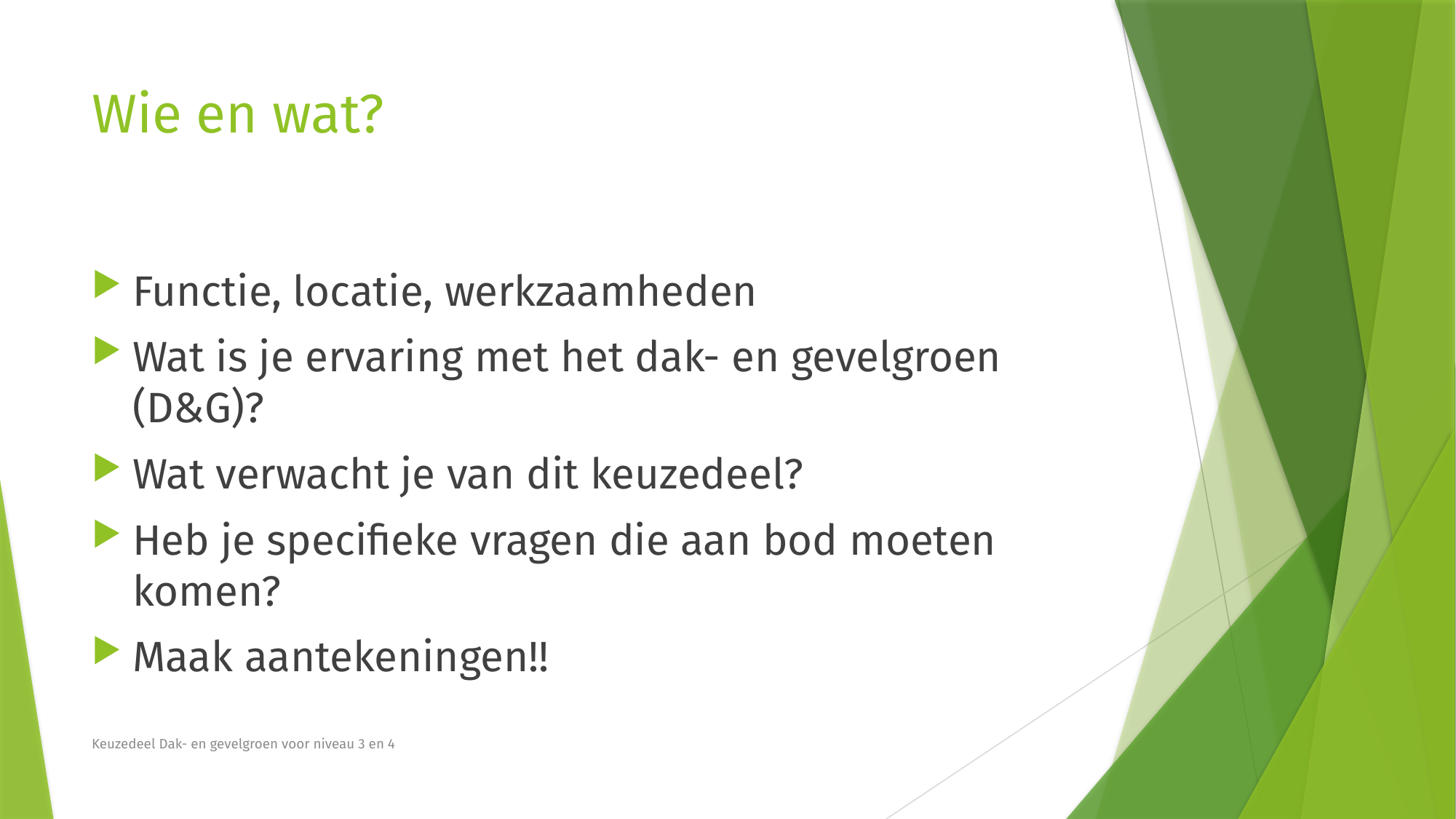

# Wie en wat?
Functie, locatie, werkzaamheden
Wat is je ervaring met het dak- en gevelgroen (D&G)?
Wat verwacht je van dit keuzedeel?
Heb je specifieke vragen die aan bod moeten komen?
Maak aantekeningen!!

Keuzedeel Dak- en gevelgroen voor niveau 3 en 4